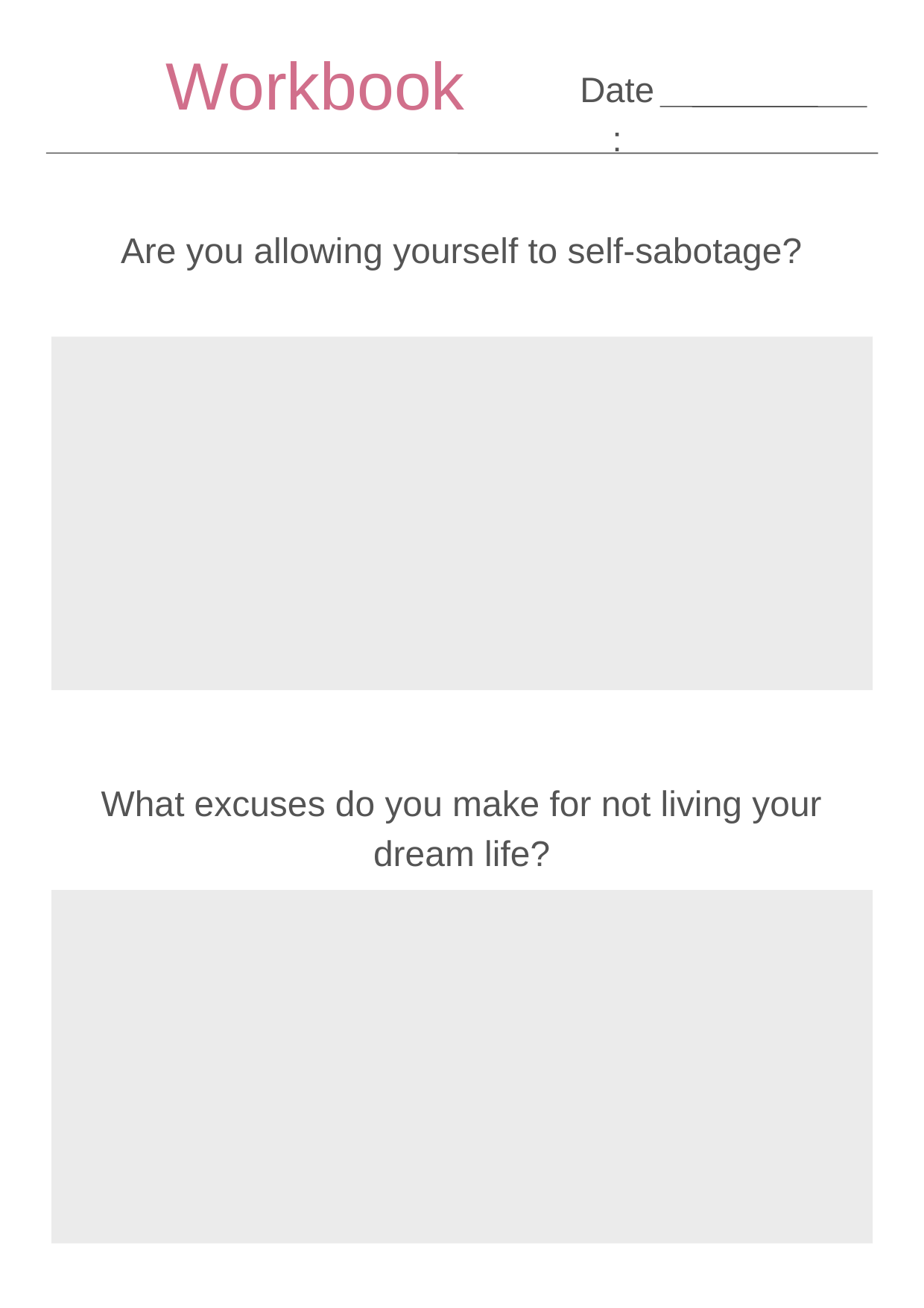

Workbook
Date:

Are you allowing yourself to self-sabotage?

What excuses do you make for not living your dream life?